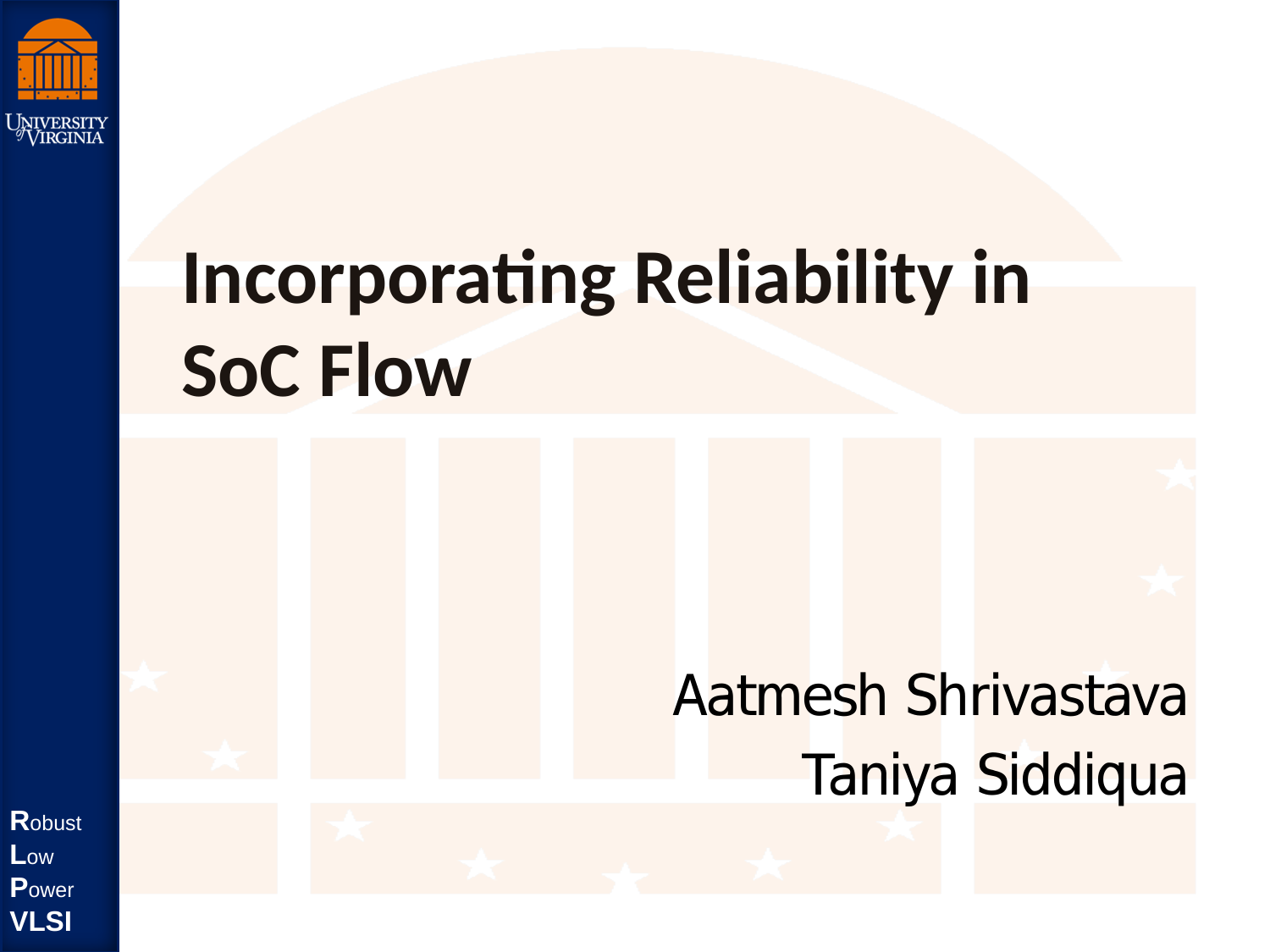

# Incorporating Reliability in SoC Flow
Aatmesh Shrivastava
Taniya Siddiqua